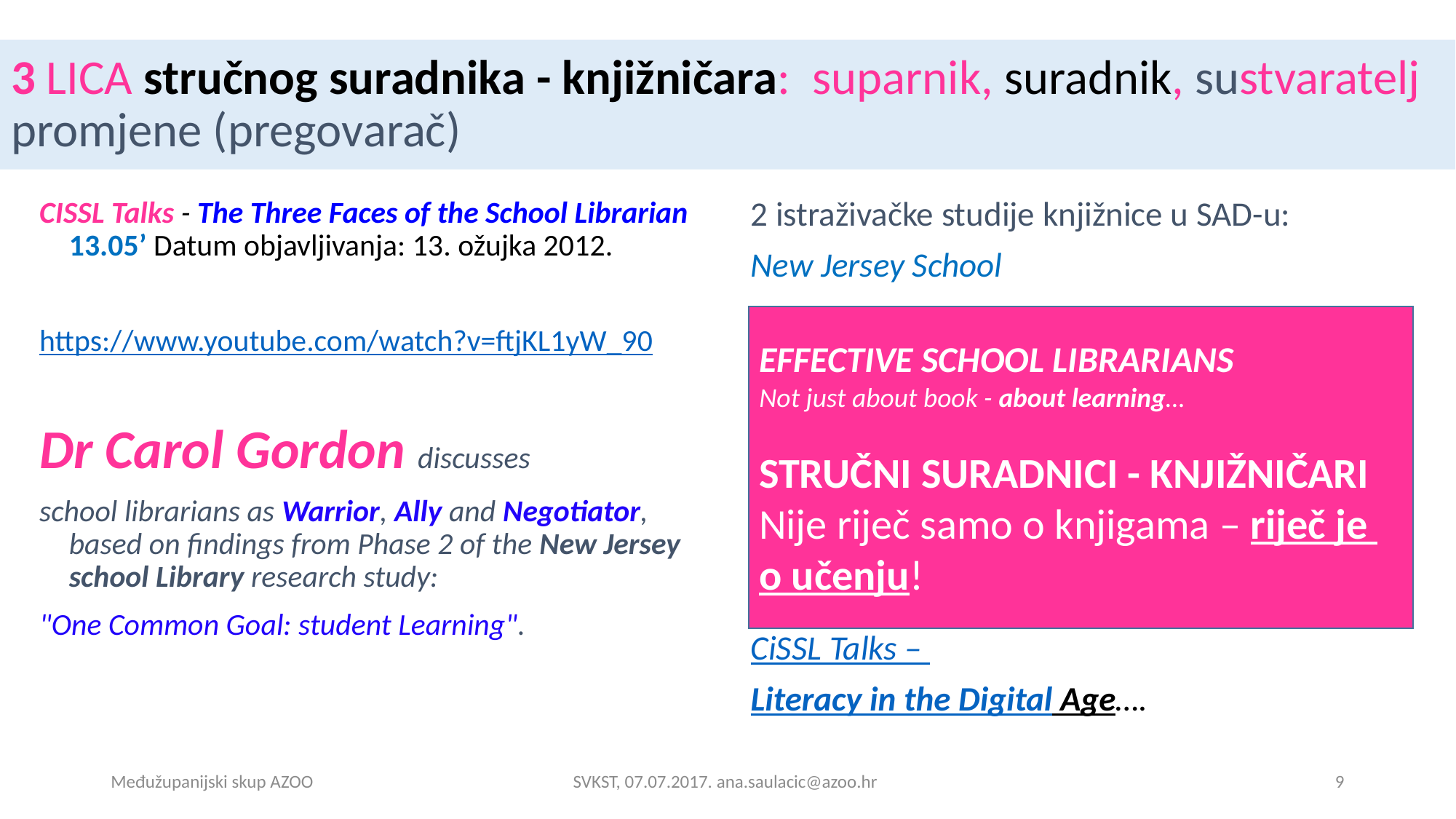

# 3 LICA stručnog suradnika - knjižničara:  suparnik, suradnik, sustvaratelj promjene (pregovarač)
CISSL Talks - The Three Faces of the School Librarian 13.05’ Datum objavljivanja: 13. ožujka 2012.

https://www.youtube.com/watch?v=ftjKL1yW_90

Dr Carol Gordon discusses
school librarians as Warrior, Ally and Negotiator, based on findings from Phase 2 of the New Jersey school Library research study:
"One Common Goal: student Learning".

2 istraživačke studije knjižnice u SAD-u:
New Jersey School

EFFECTIVE SCHOOL LIBRARIANS
Not just about book - about learning…
STRUČNI SURADNICI - KNJIŽNIČARI
Nije riječ samo o knjigama – riječ je o učenju!

CiSSL Talks –
Literacy in the Digital Age….

EFFECTIVE SCHOOL LIBRARIANS
Not just about book - about learning…

STRUČNI SURADNICI - KNJIŽNIČARI
Nije riječ samo o knjigama – riječ je
o učenju!
Međužupanijski skup AZOO
SVKST, 07.07.2017. ana.saulacic@azoo.hr
9